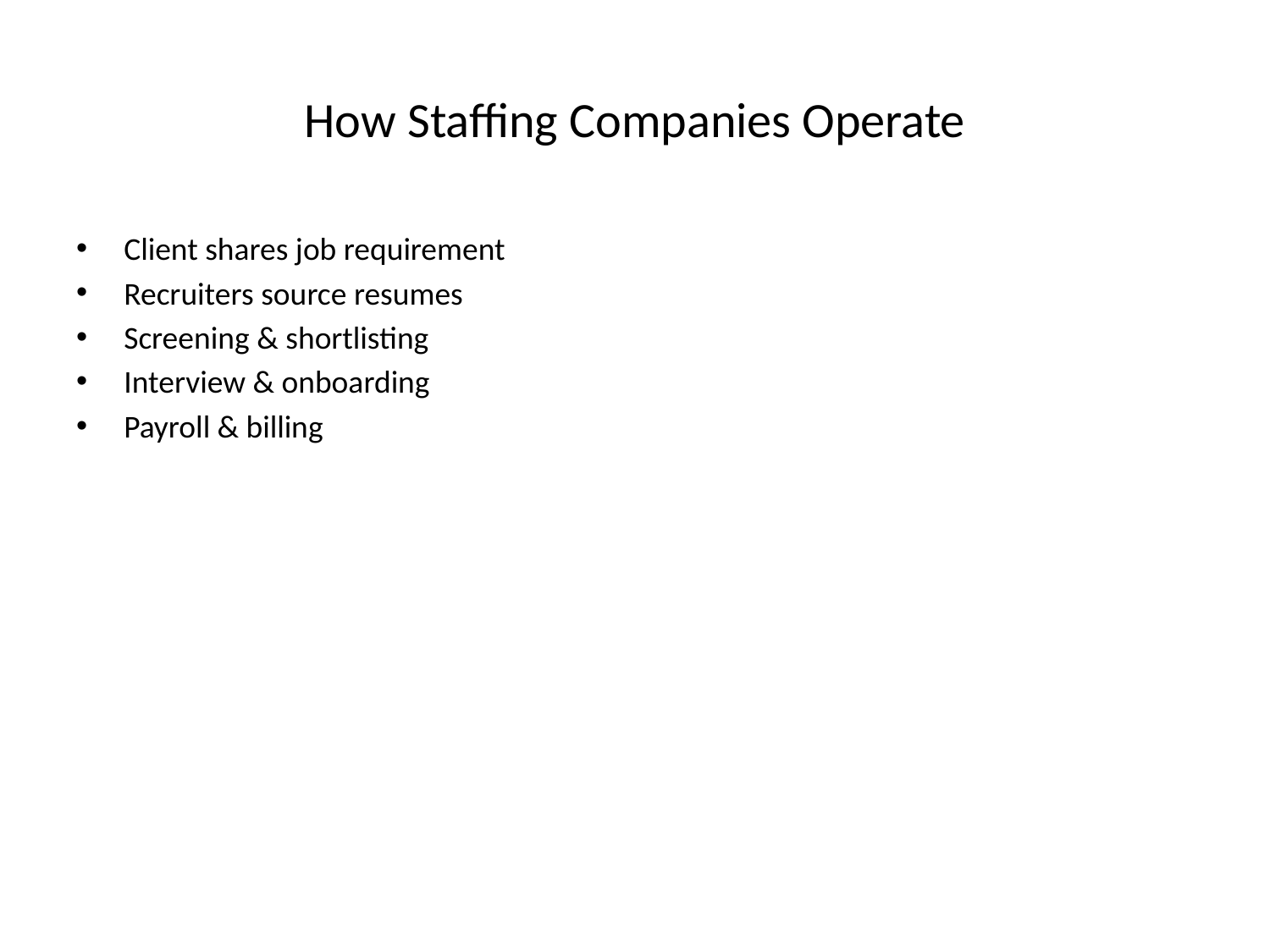

# How Staffing Companies Operate
Client shares job requirement
Recruiters source resumes
Screening & shortlisting
Interview & onboarding
Payroll & billing